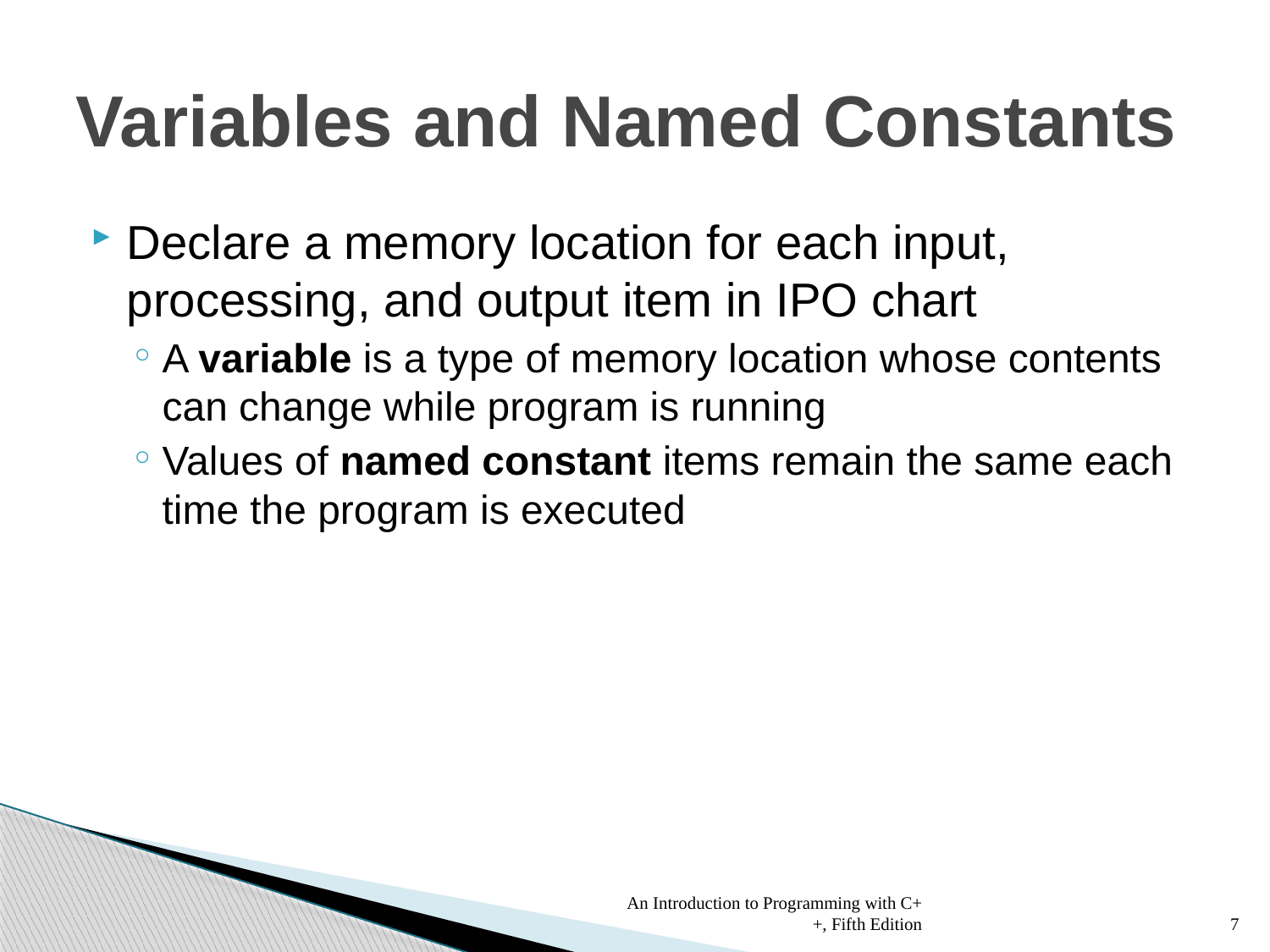

# Variables and Named Constants
Declare a memory location for each input, processing, and output item in IPO chart
A variable is a type of memory location whose contents can change while program is running
Values of named constant items remain the same each time the program is executed

An Introduction to Programming with C++, Fifth Edition
7